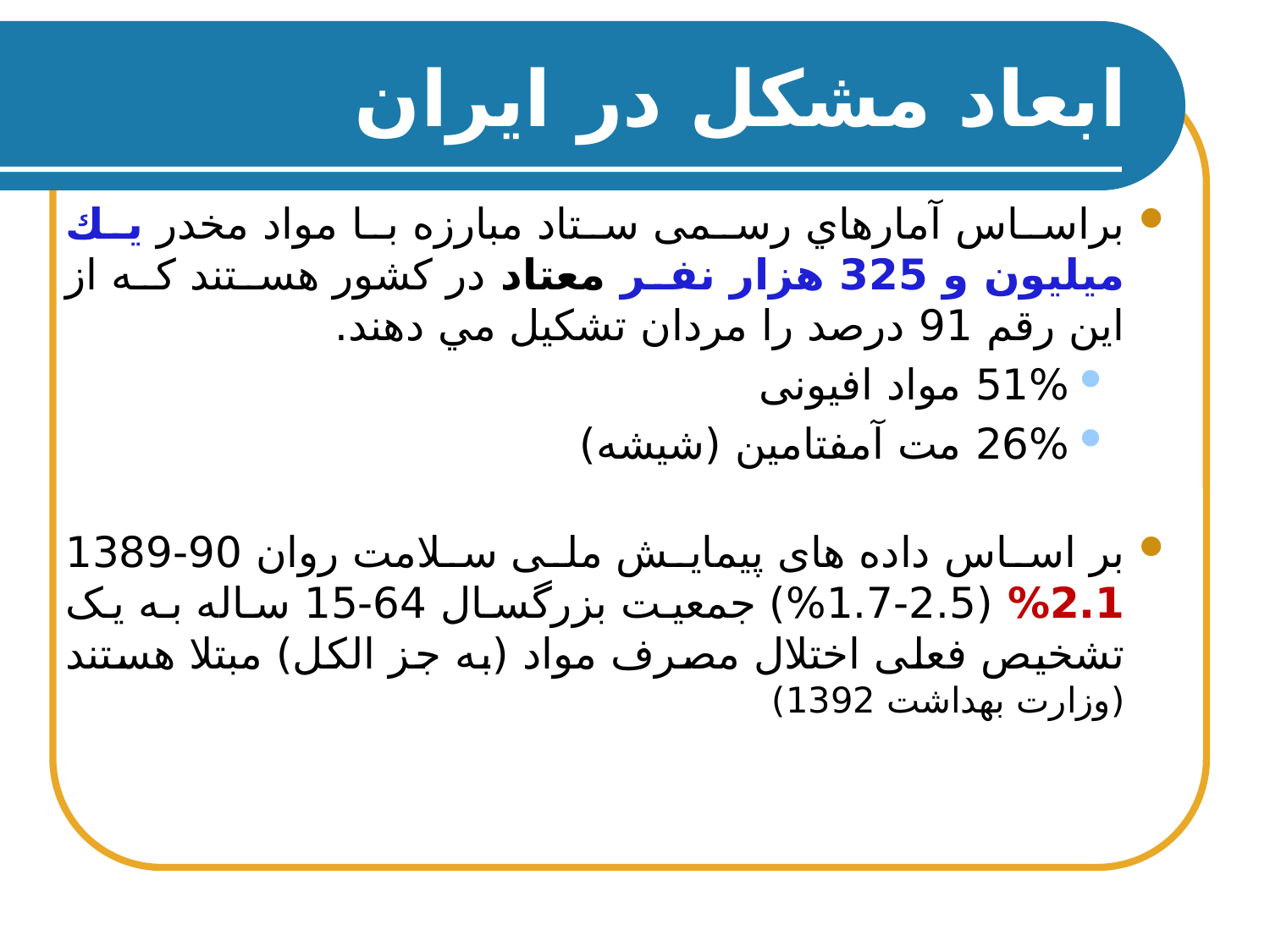

# ابعاد مشکل در ایران
براساس آمارهاي رسمی ستاد مبارزه با مواد مخدر يك ميليون و 325 هزار نفر معتاد در كشور هستند كه از اين رقم 91 درصد را مردان تشكيل مي دهند.
51% مواد افیونی
26% مت آمفتامین (شیشه)

بر اساس داده های پیمایش ملی سلامت روان 90-1389 2.1% (2.5-1.7%) جمعیت بزرگسال 64-15 ساله به یک تشخیص فعلی اختلال مصرف مواد (به جز الکل) مبتلا هستند (وزارت بهداشت 1392)